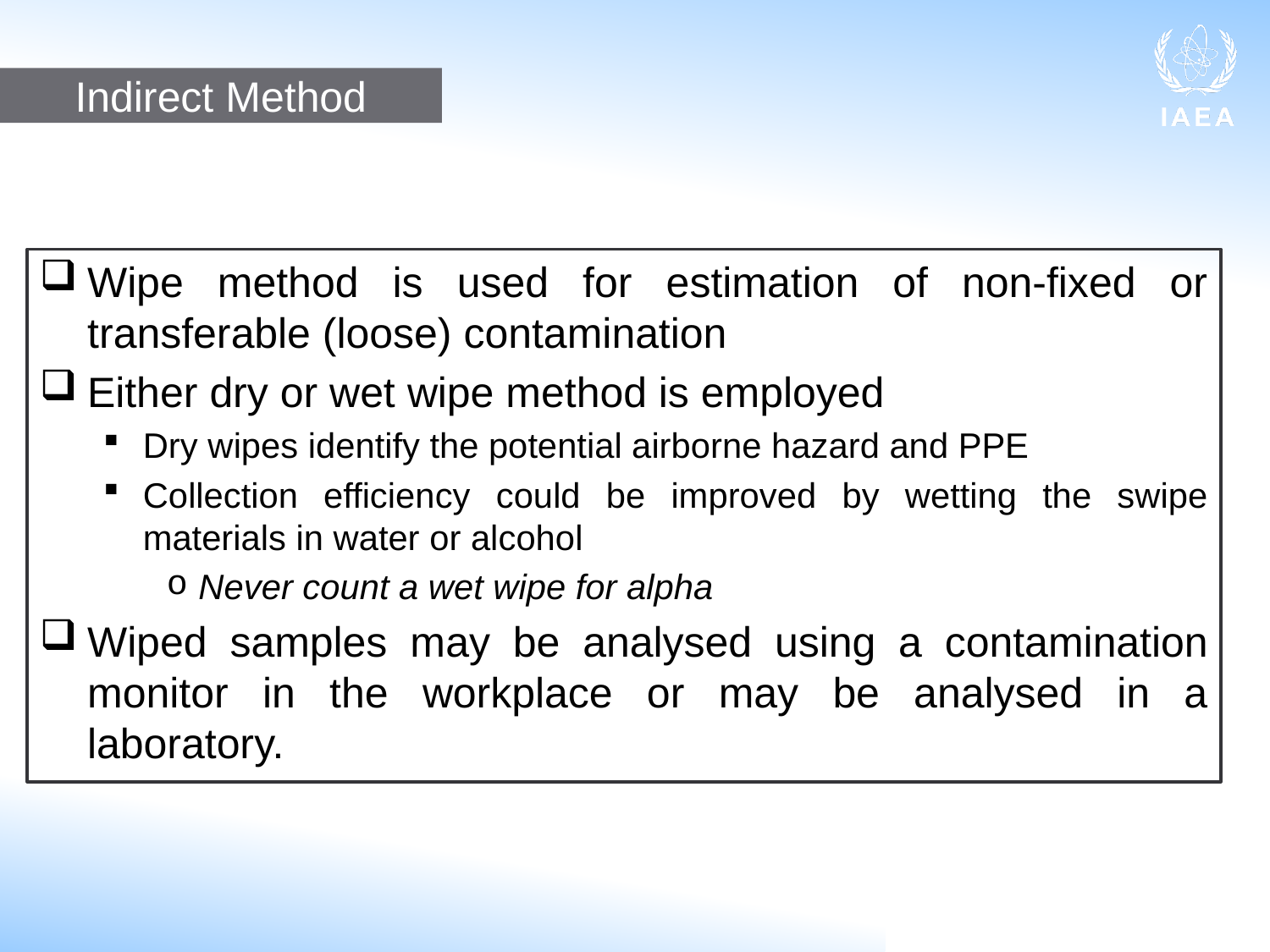

Indirect Method
Wipe method is used for estimation of non-fixed or transferable (loose) contamination
Either dry or wet wipe method is employed
Dry wipes identify the potential airborne hazard and PPE
Collection efficiency could be improved by wetting the swipe materials in water or alcohol
Never count a wet wipe for alpha
Wiped samples may be analysed using a contamination monitor in the workplace or may be analysed in a laboratory.